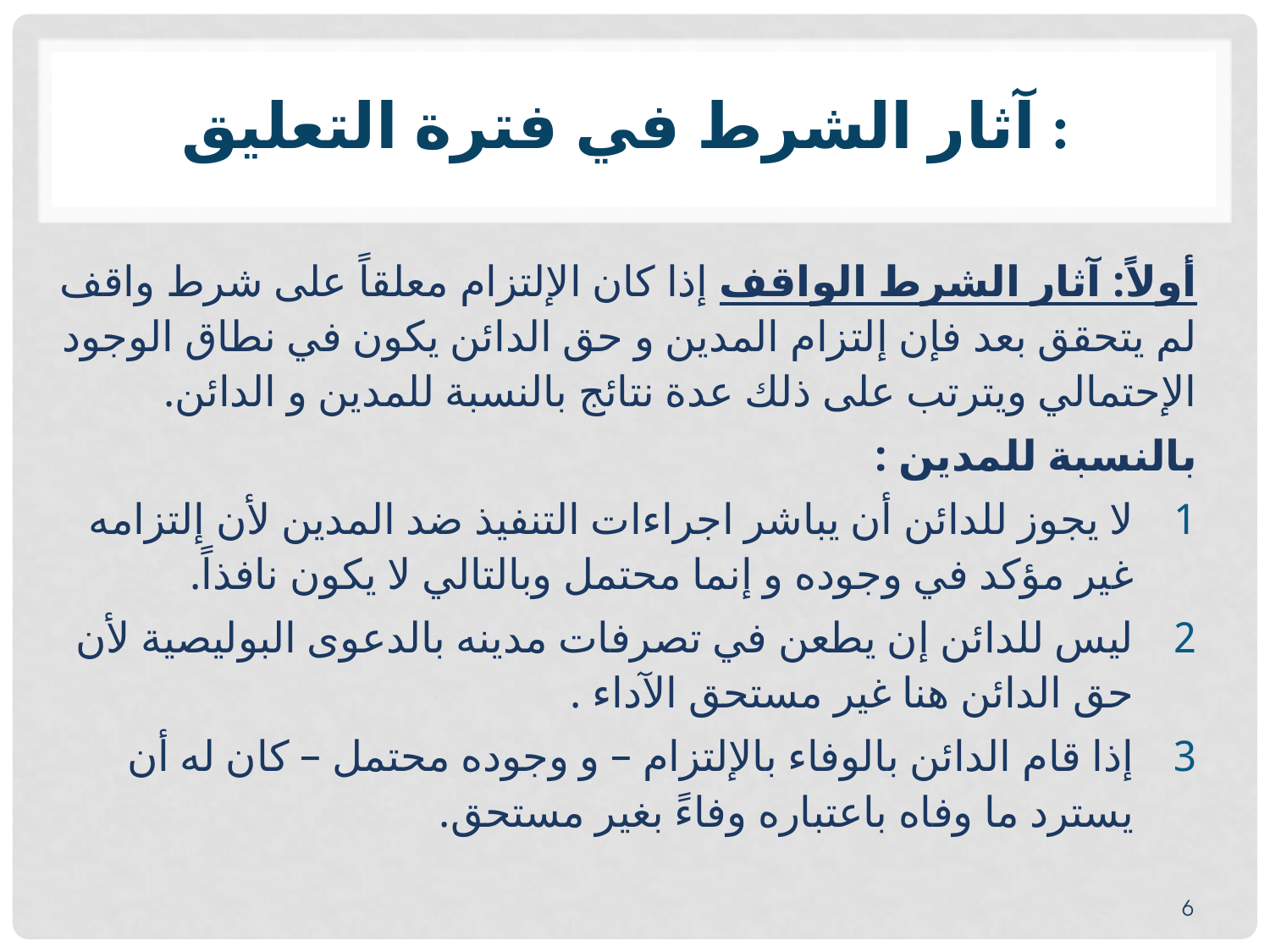

# آثار الشرط في فترة التعليق :
أولاً: آثار الشرط الواقف إذا كان الإلتزام معلقاً على شرط واقف لم يتحقق بعد فإن إلتزام المدين و حق الدائن يكون في نطاق الوجود الإحتمالي ويترتب على ذلك عدة نتائج بالنسبة للمدين و الدائن.
بالنسبة للمدين :
لا يجوز للدائن أن يباشر اجراءات التنفيذ ضد المدين لأن إلتزامه غير مؤكد في وجوده و إنما محتمل وبالتالي لا يكون نافذاً.
ليس للدائن إن يطعن في تصرفات مدينه بالدعوى البوليصية لأن حق الدائن هنا غير مستحق الآداء .
إذا قام الدائن بالوفاء بالإلتزام – و وجوده محتمل – كان له أن يسترد ما وفاه باعتباره وفاءً بغير مستحق.
6